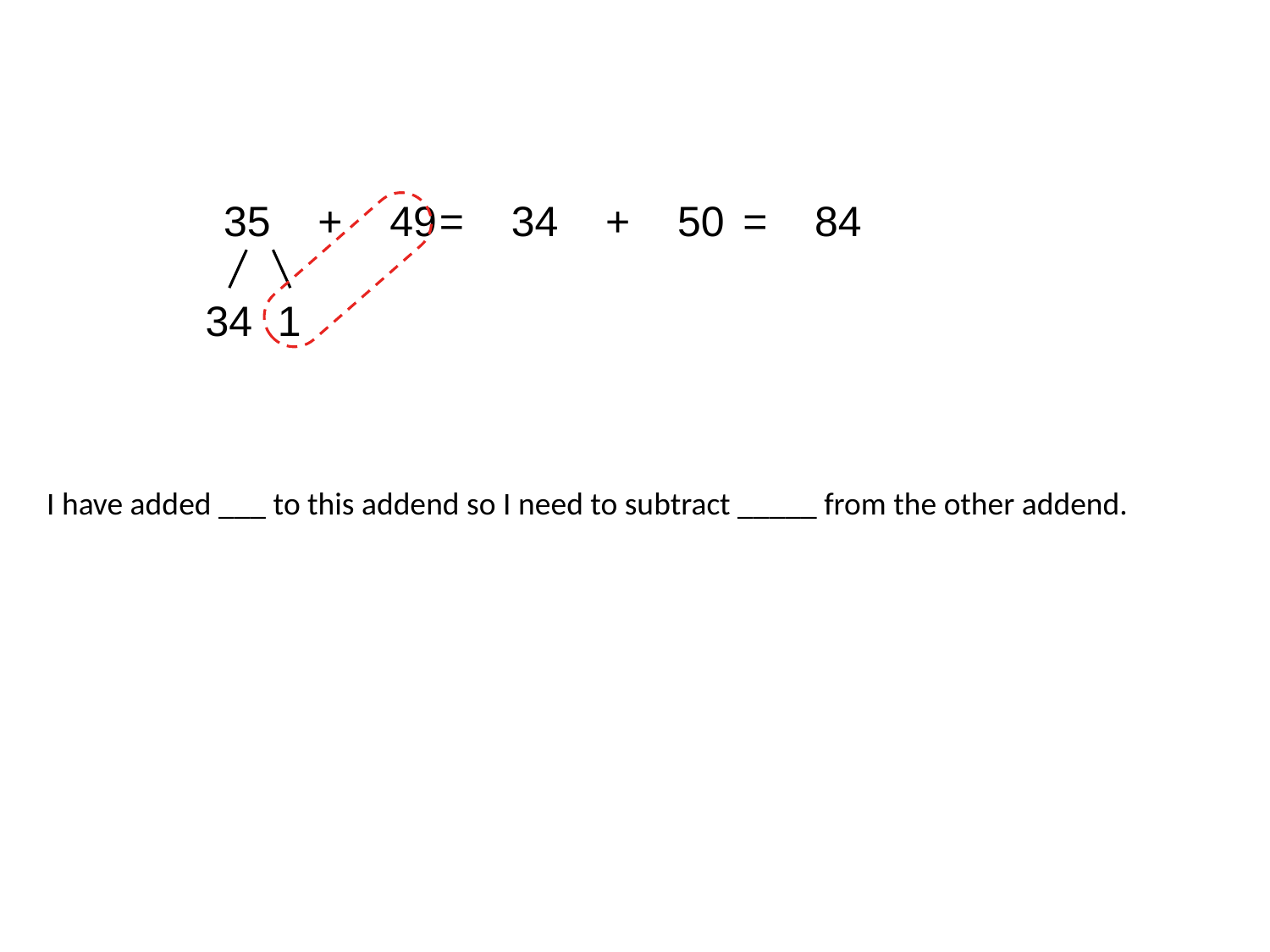

#
35    +    49
=    34    +    50
=    84

34
1
I have added ___ to this addend so I need to subtract _____ from the other addend.